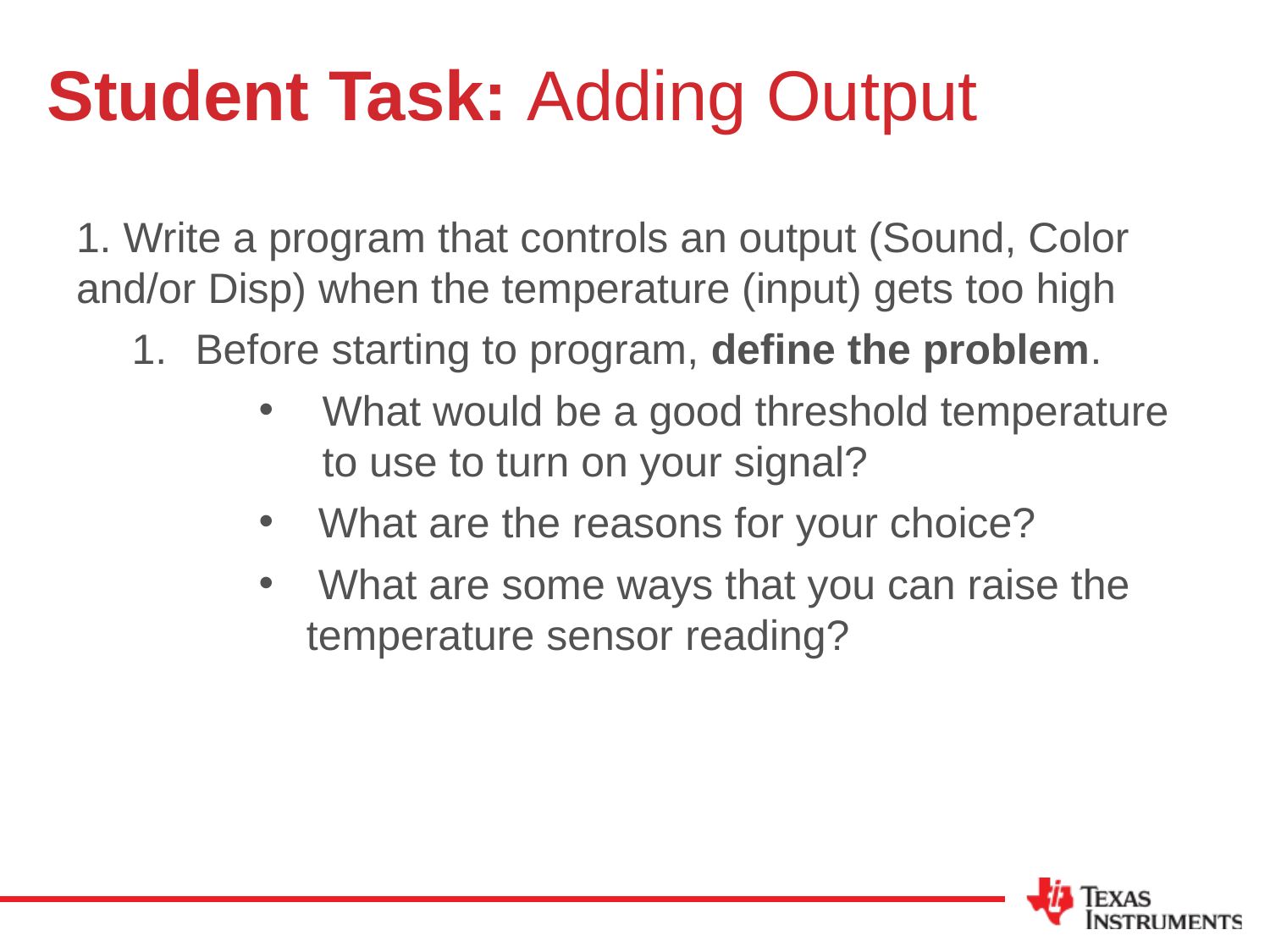

# Student Task: Adding Output
1. Write a program that controls an output (Sound, Color and/or Disp) when the temperature (input) gets too high
Before starting to program, define the problem.
What would be a good threshold temperature to use to turn on your signal?
 What are the reasons for your choice?
 What are some ways that you can raise the temperature sensor reading?